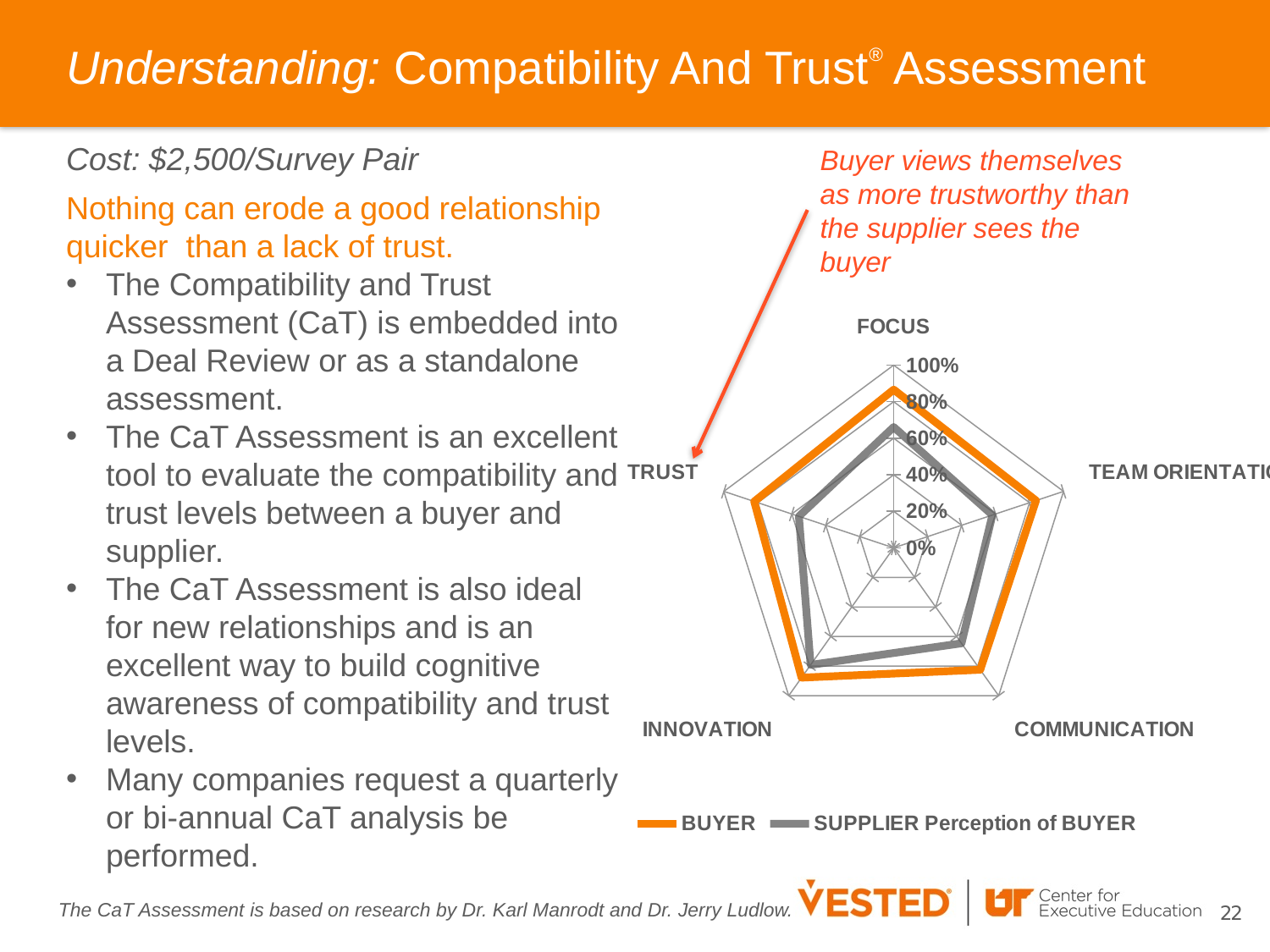

# Understanding: Compatibility And Trust® Assessment

Cost: $2,500/Survey Pair
Nothing can erode a good relationship quicker  than a lack of trust.
The Compatibility and Trust Assessment (CaT) is embedded into a Deal Review or as a standalone assessment.
The CaT Assessment is an excellent tool to evaluate the compatibility and trust levels between a buyer and supplier.
The CaT Assessment is also ideal for new relationships and is an excellent way to build cognitive awareness of compatibility and trust levels.
Many companies request a quarterly or bi-annual CaT analysis be performed.

Buyer views themselves as more trustworthy than the supplier sees the buyer

### Chart

| Category | BUYER | SUPPLIER Perception of BUYER |
|---|---|---|
|  | 0.866071428571428 | 0.661458333333333 |
|  | 0.838026556776557 | 0.58125 |
|  | 0.824404761904762 | 0.645833333333333 |
|  | 0.877976190476191 | 0.791666666666667 |
|  | 0.821428571428571 | 0.558333333333333 |
22
The CaT Assessment is based on research by Dr. Karl Manrodt and Dr. Jerry Ludlow.